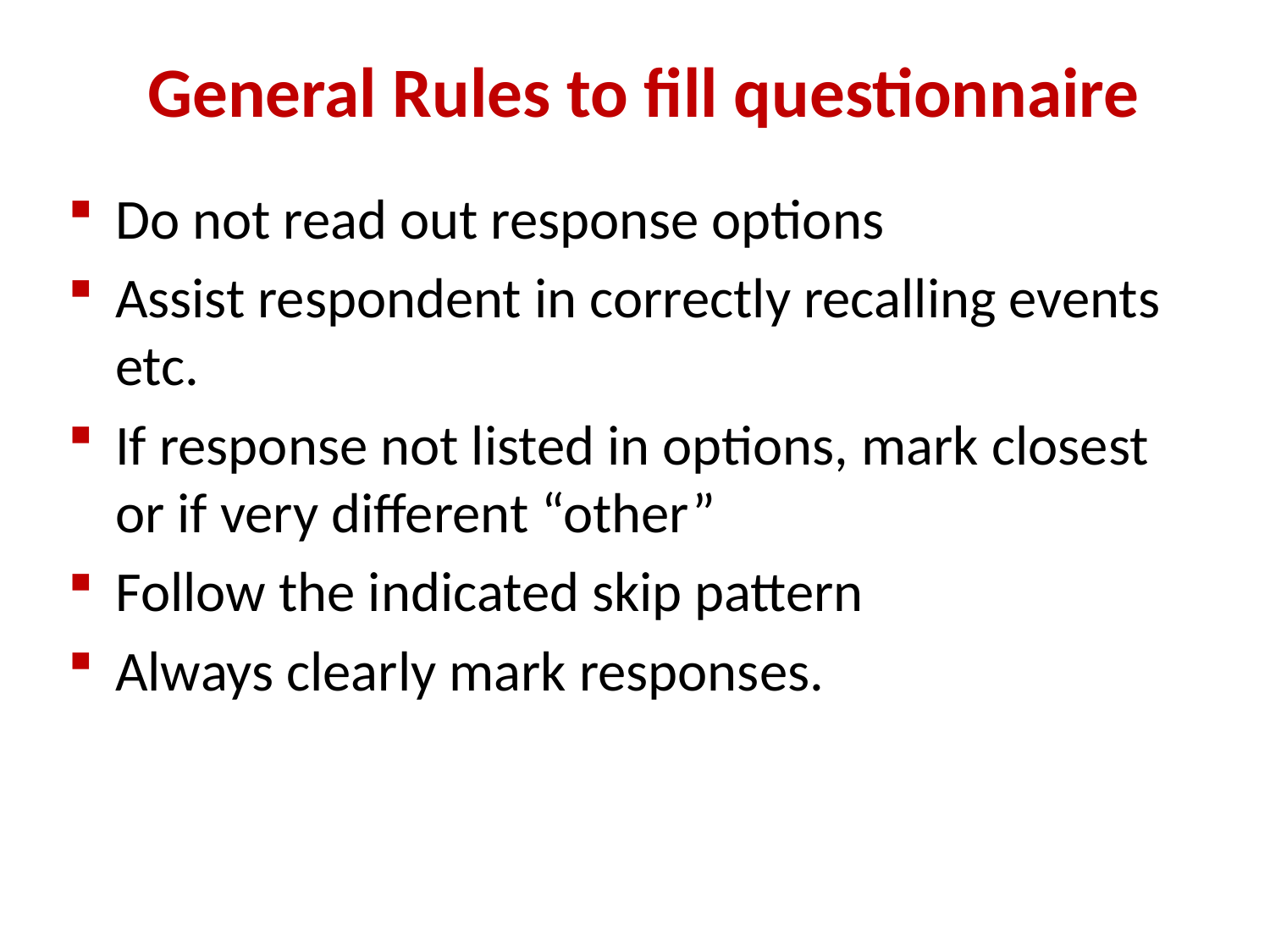

General Rules to fill questionnaire
Do not read out response options
Assist respondent in correctly recalling events etc.
If response not listed in options, mark closest or if very different “other”
Follow the indicated skip pattern
Always clearly mark responses.